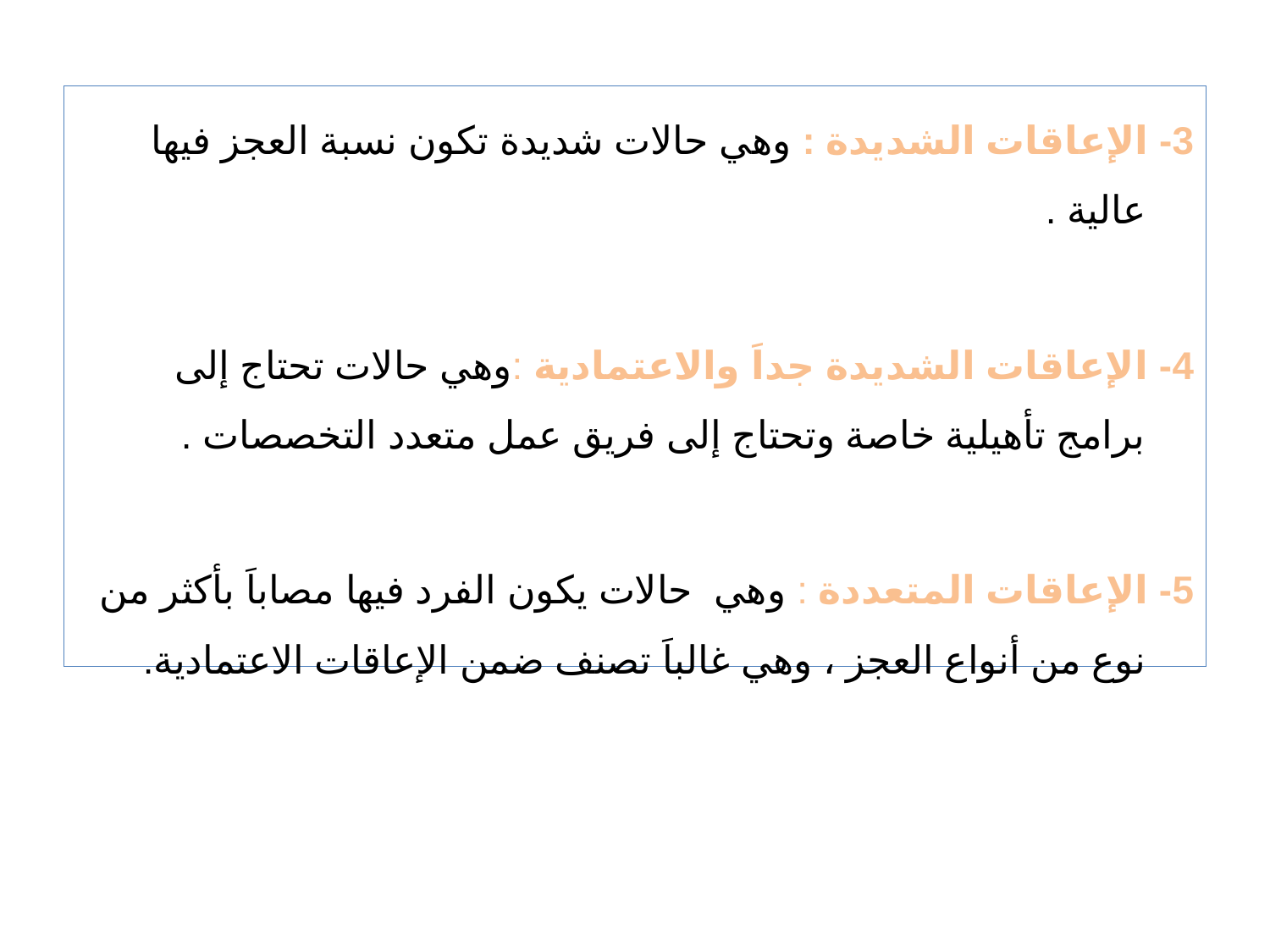

3- الإعاقات الشديدة : وهي حالات شديدة تكون نسبة العجز فيها عالية .

4- الإعاقات الشديدة جداَ والاعتمادية :وهي حالات تحتاج إلى برامج تأهيلية خاصة وتحتاج إلى فريق عمل متعدد التخصصات .

5- الإعاقات المتعددة : وهي  حالات يكون الفرد فيها مصاباَ بأكثر من نوع من أنواع العجز ، وهي غالباَ تصنف ضمن الإعاقات الاعتمادية.